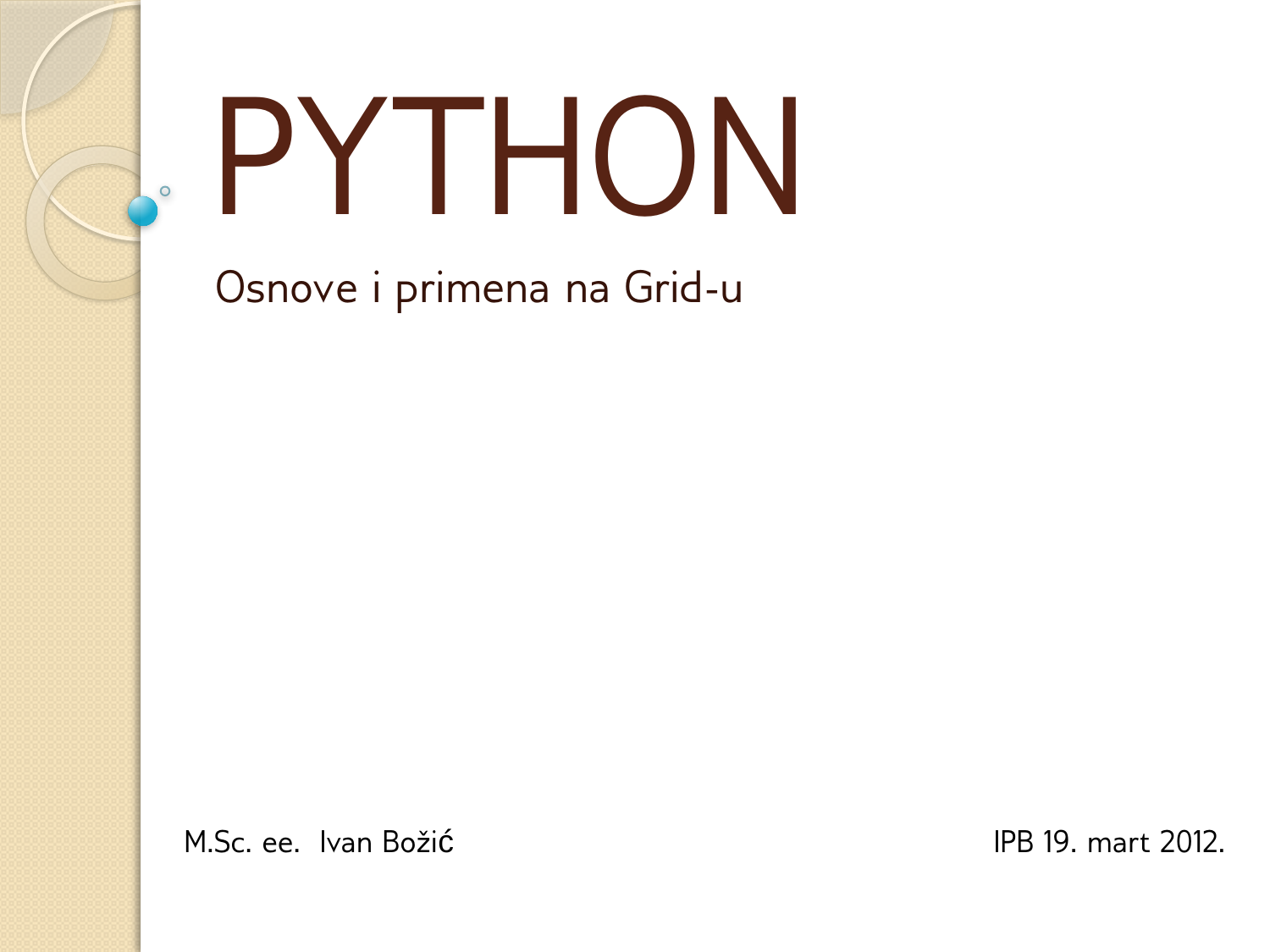

# PYTHON
Osnove i primena na Grid-u
M.Sc. ee.  Ivan Božić				     IPB 19. mart 2012.